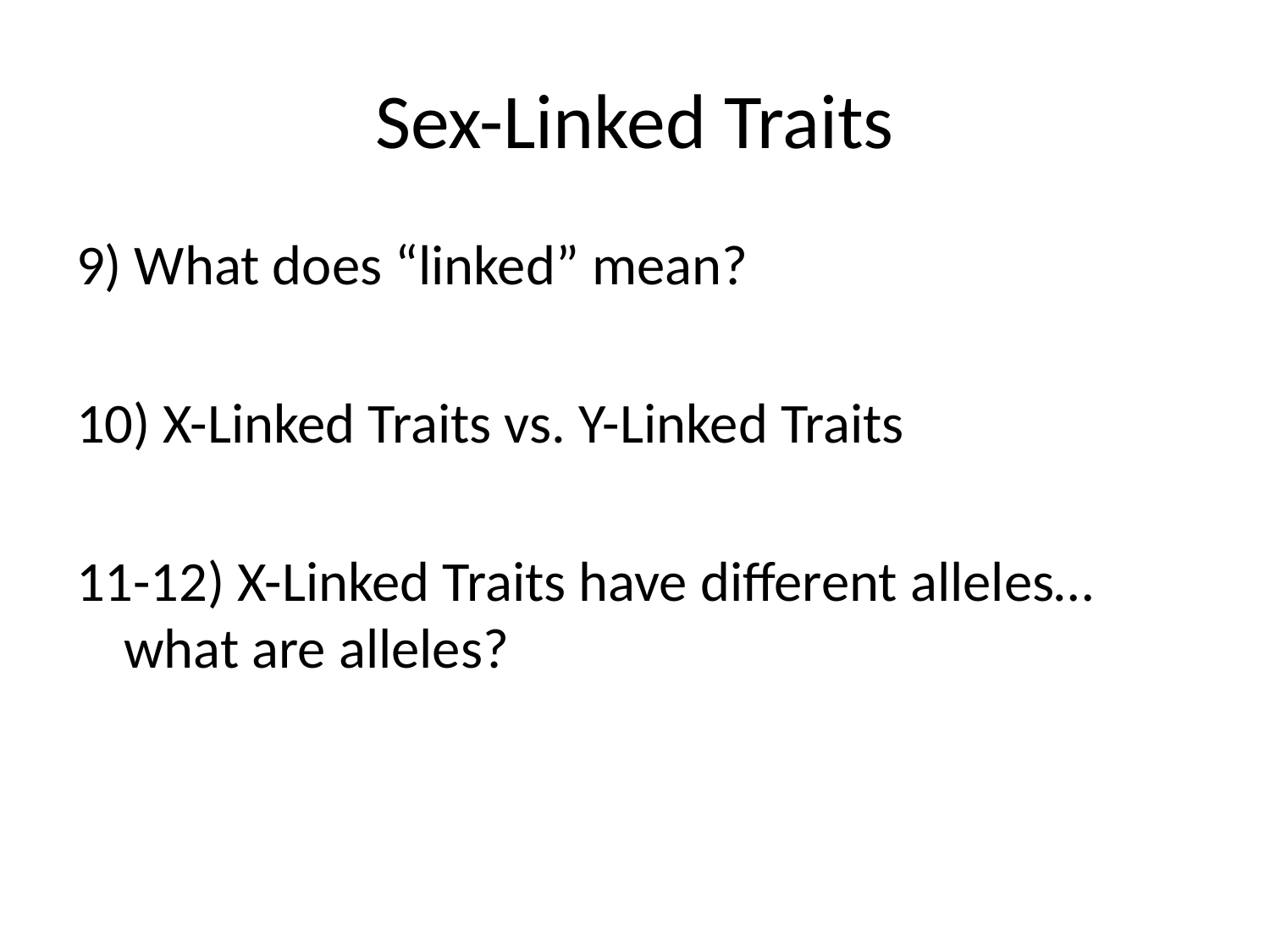

# Sex-Linked Traits
9) What does “linked” mean?

10) X-Linked Traits vs. Y-Linked Traits

11-12) X-Linked Traits have different alleles… what are alleles?